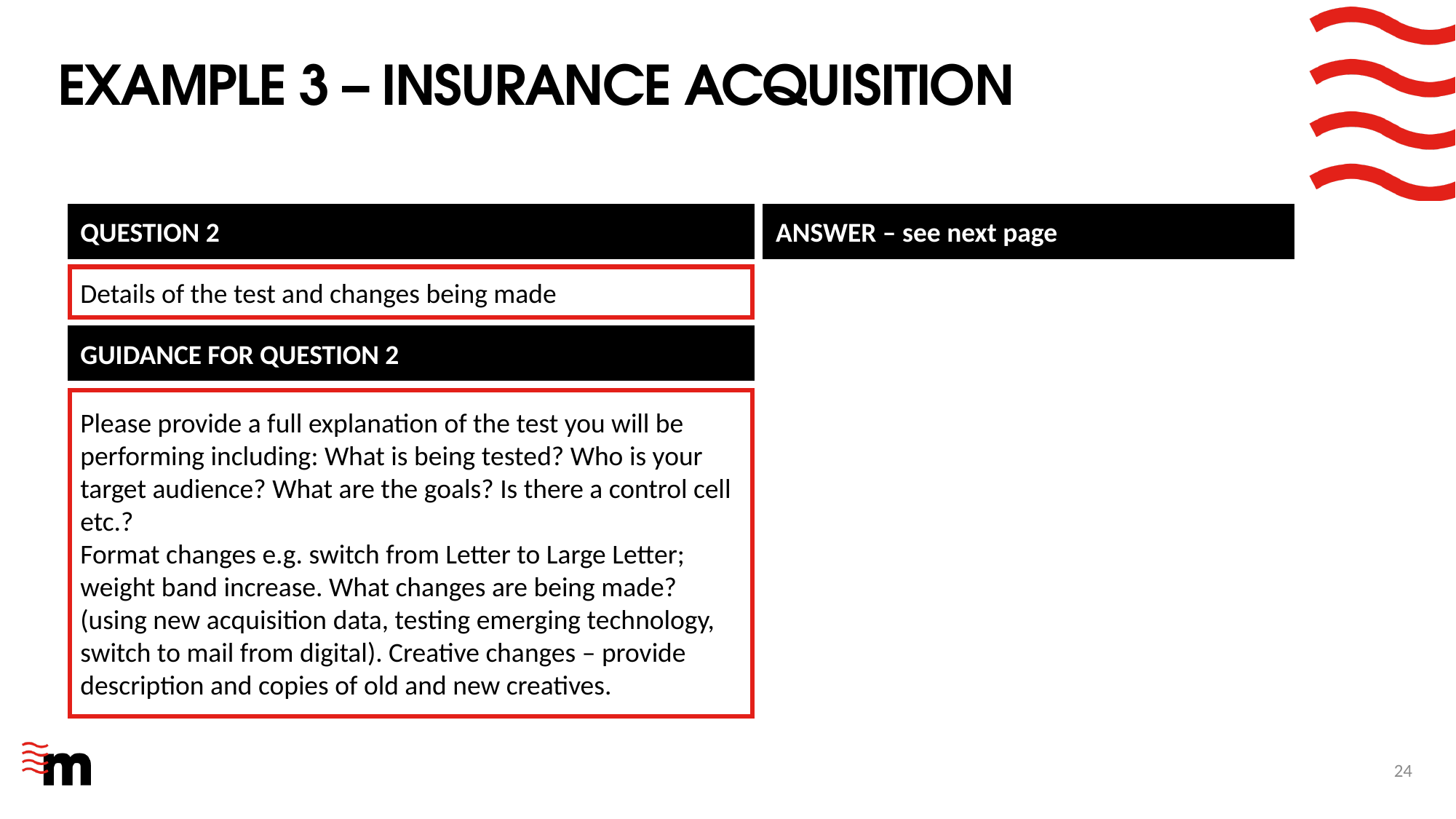

# Example 3 – insurance acquisition

QUESTION 2
ANSWER – see next page
Details of the test and changes being made
GUIDANCE FOR QUESTION 2
Please provide a full explanation of the test you will be performing including: What is being tested? Who is your target audience? What are the goals? Is there a control cell etc.?
Format changes e.g. switch from Letter to Large Letter; weight band increase. What changes are being made? (using new acquisition data, testing emerging technology, switch to mail from digital). Creative changes – provide description and copies of old and new creatives.
24